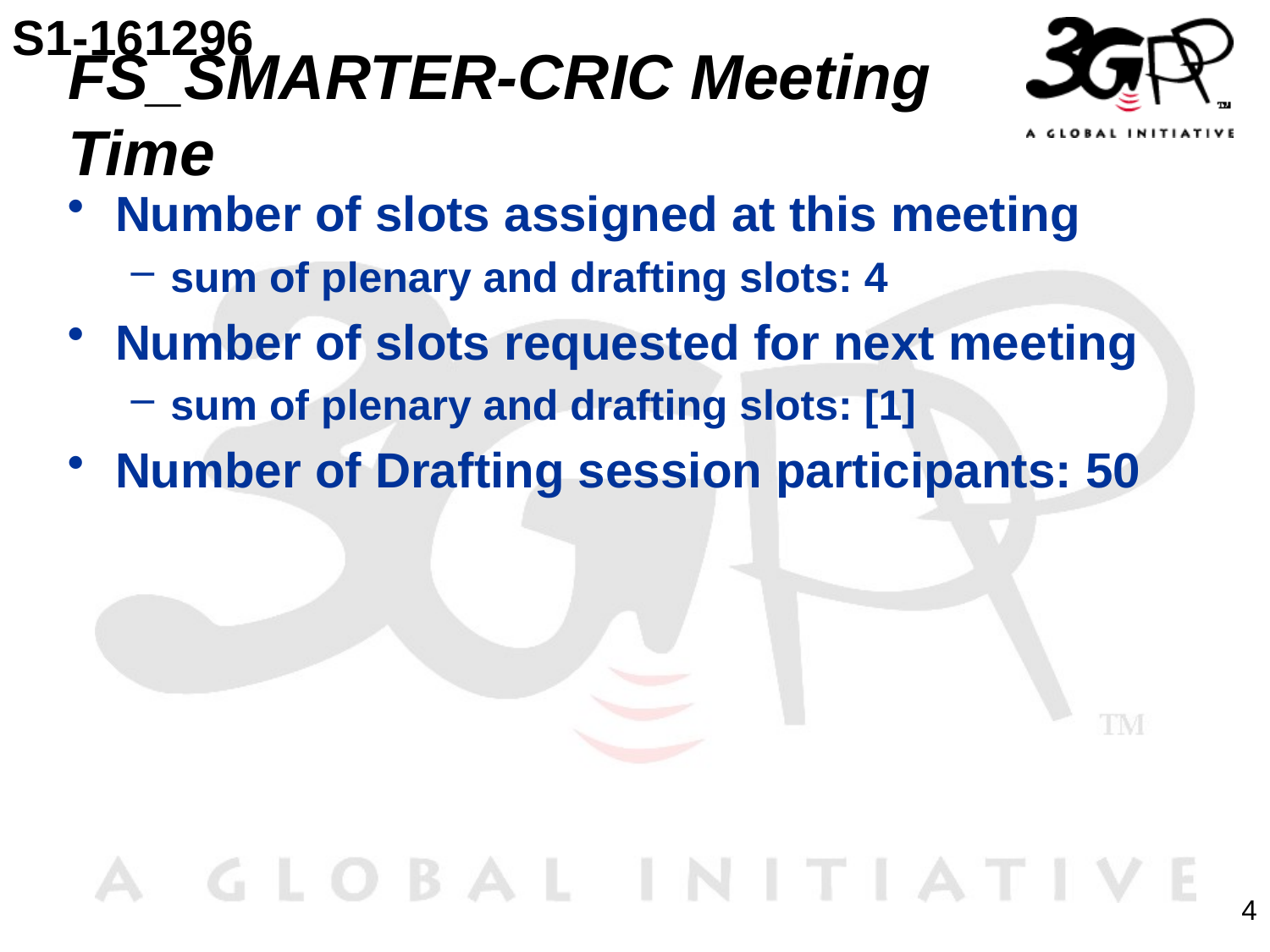

S1-161296
# FS_SMARTER-CRIC Meeting Time
Number of slots assigned at this meeting
sum of plenary and drafting slots: 4
Number of slots requested for next meeting
sum of plenary and drafting slots: [1]
Number of Drafting session participants: 50
4